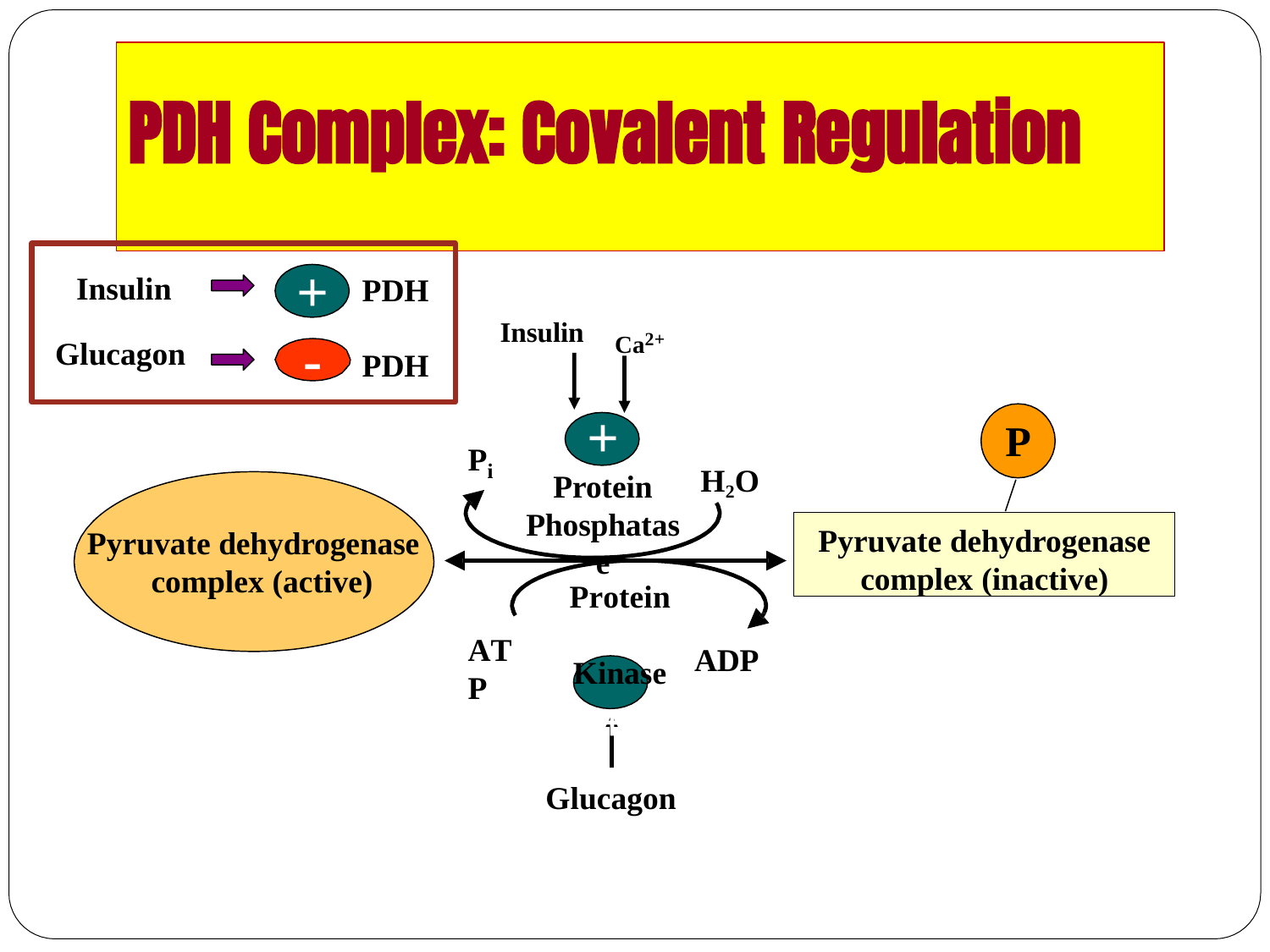

# PDH Complex: Covalent Regulation

+
-

Insulin
PDH

Ca2+
Insulin
Glucagon

PDH

+
Protein
Phosphatase

P
P
i
H2O

Pyruvate dehydrogenase
complex (inactive)
Pyruvate dehydrogenase  complex (active)

Protein  Kinase
+
ATP
ADP

Glucagon